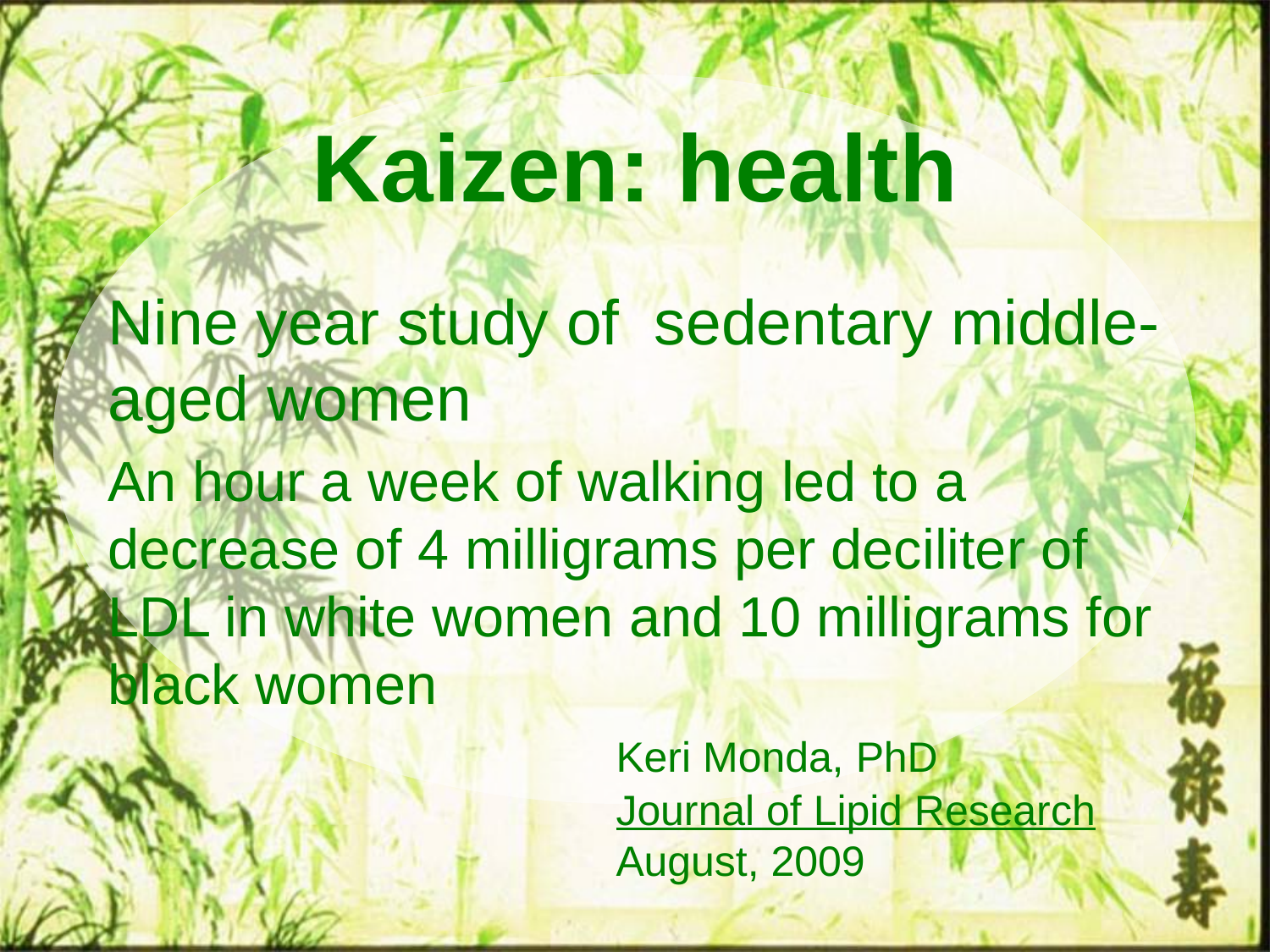

Kaizen: health
Nine year study of  sedentary middle-aged women
An hour a week of walking led to a decrease of 4 milligrams per deciliter of LDL in white women and 10 milligrams for black women
				Keri Monda, PhD
				Journal of Lipid Research
				August, 2009